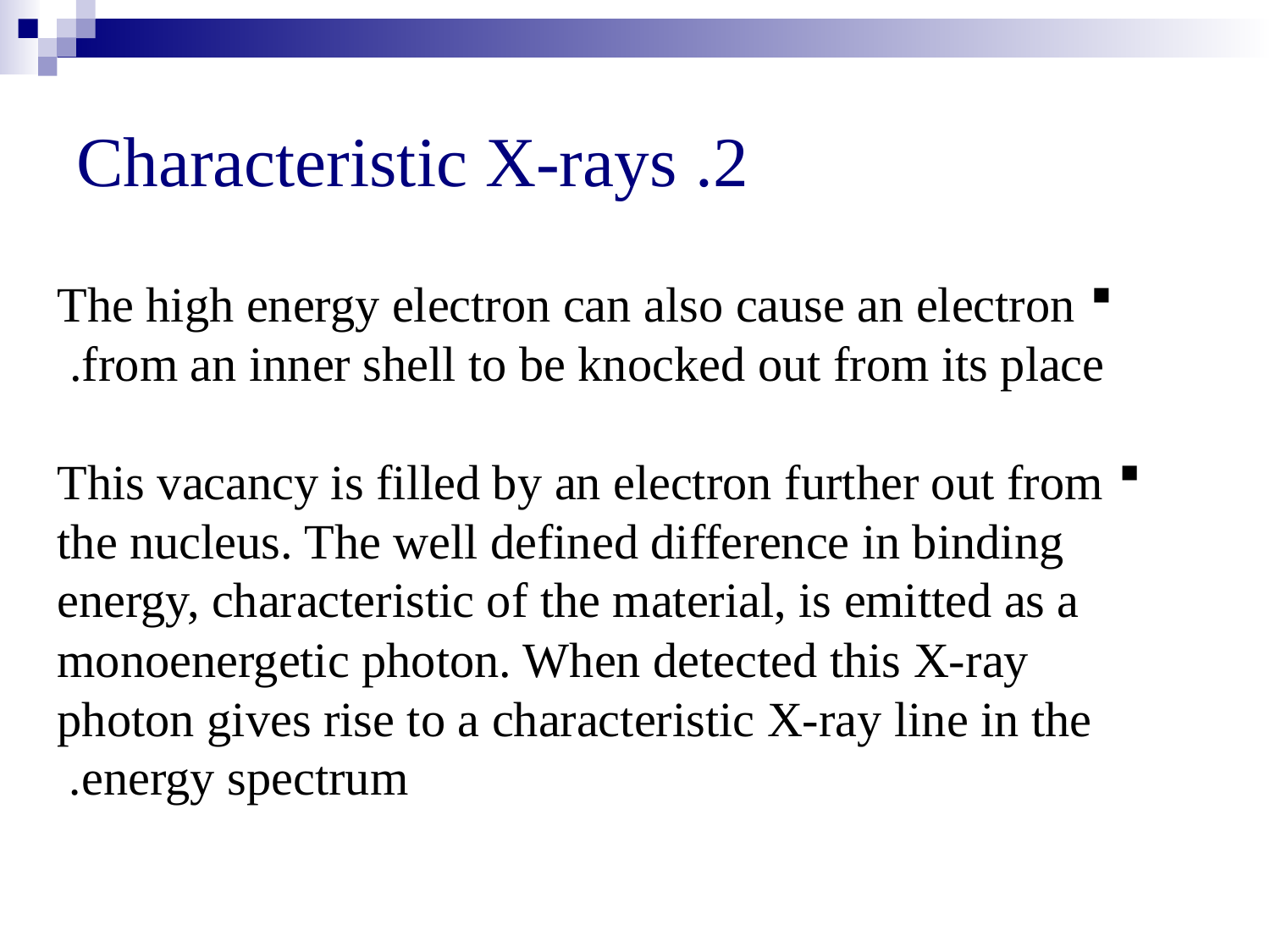

# 2. Characteristic X-rays
The high energy electron can also cause an electron from an inner shell to be knocked out from its place.

This vacancy is filled by an electron further out from the nucleus. The well defined difference in binding energy, characteristic of the material, is emitted as a monoenergetic photon. When detected this X-ray photon gives rise to a characteristic X-ray line in the energy spectrum.